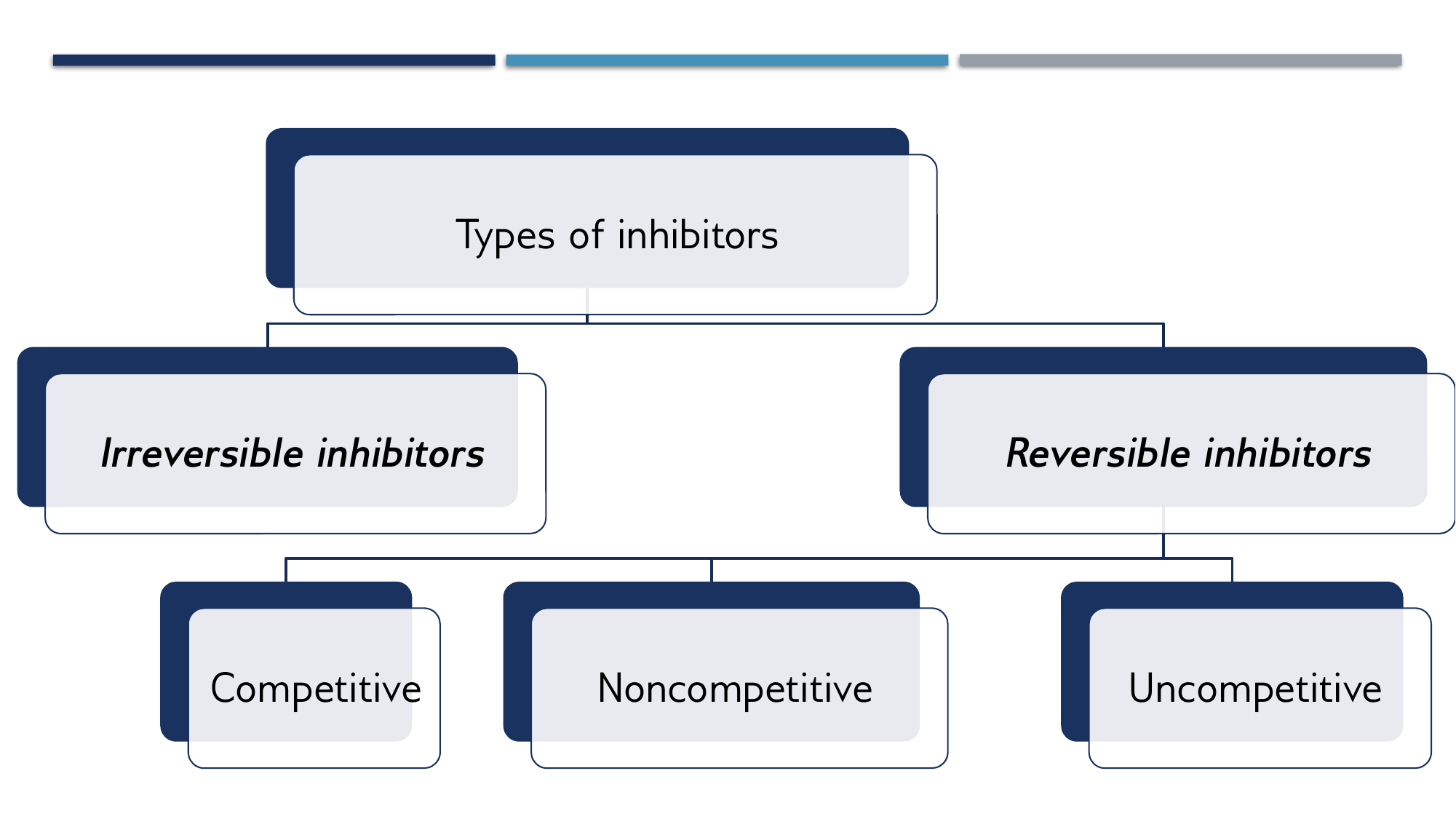

Types of inhibitors
Irreversible inhibitors
Reversible inhibitors
Competitive
Noncompetitive
Uncompetitive